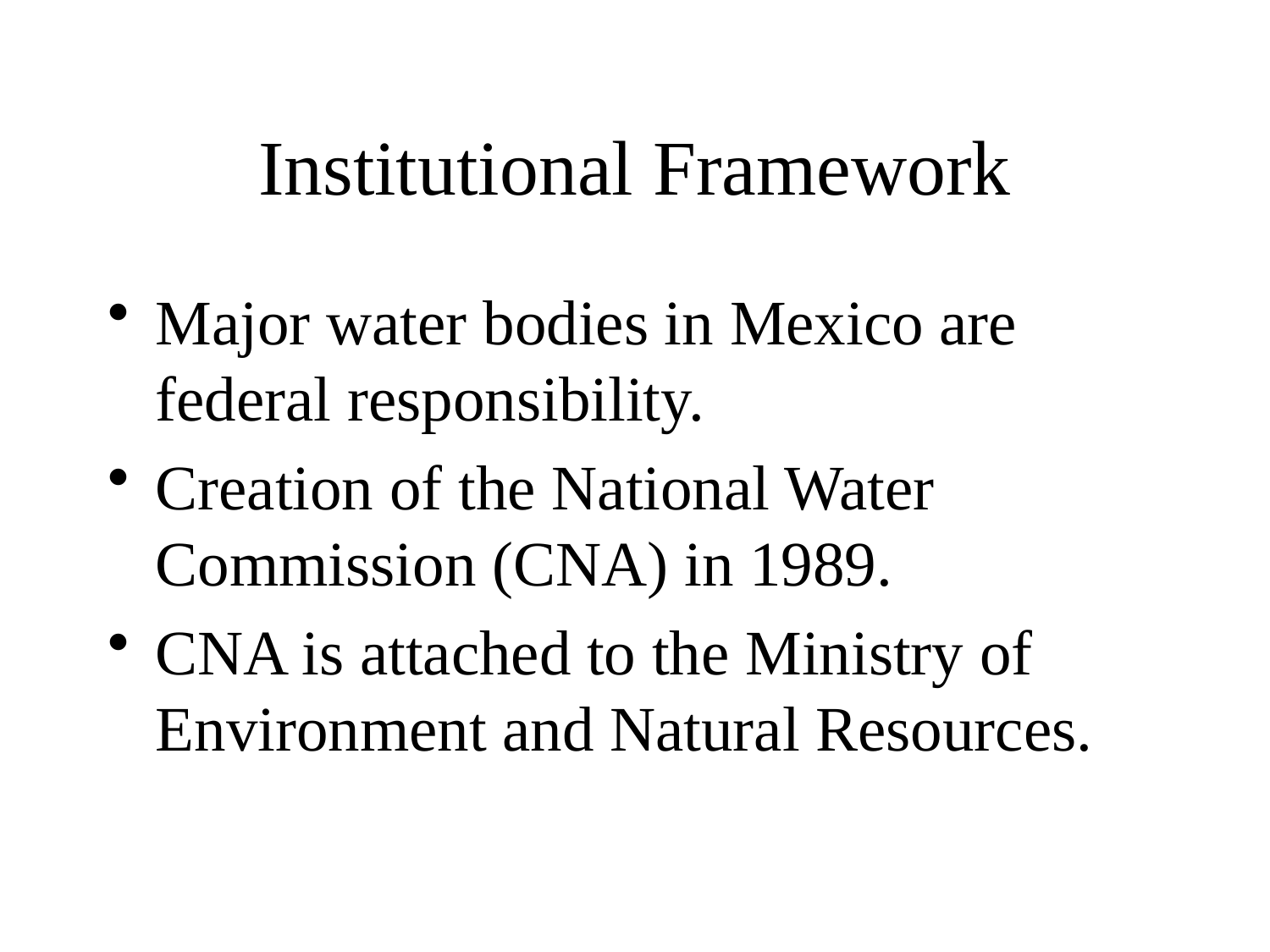

# Institutional Framework
Major water bodies in Mexico are federal responsibility.
Creation of the National Water Commission (CNA) in 1989.
CNA is attached to the Ministry of Environment and Natural Resources.